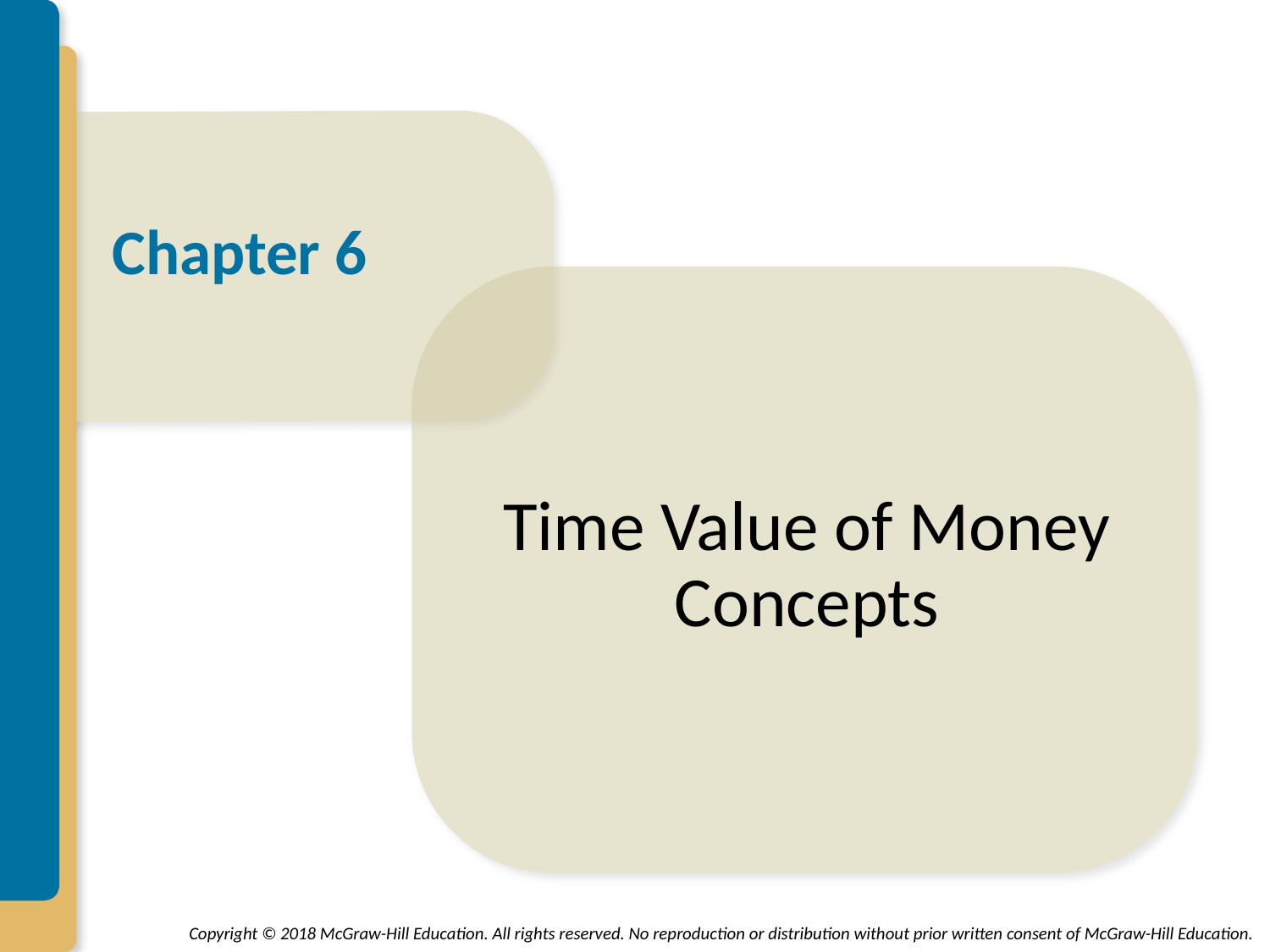

# Chapter 6
Time Value of Money Concepts